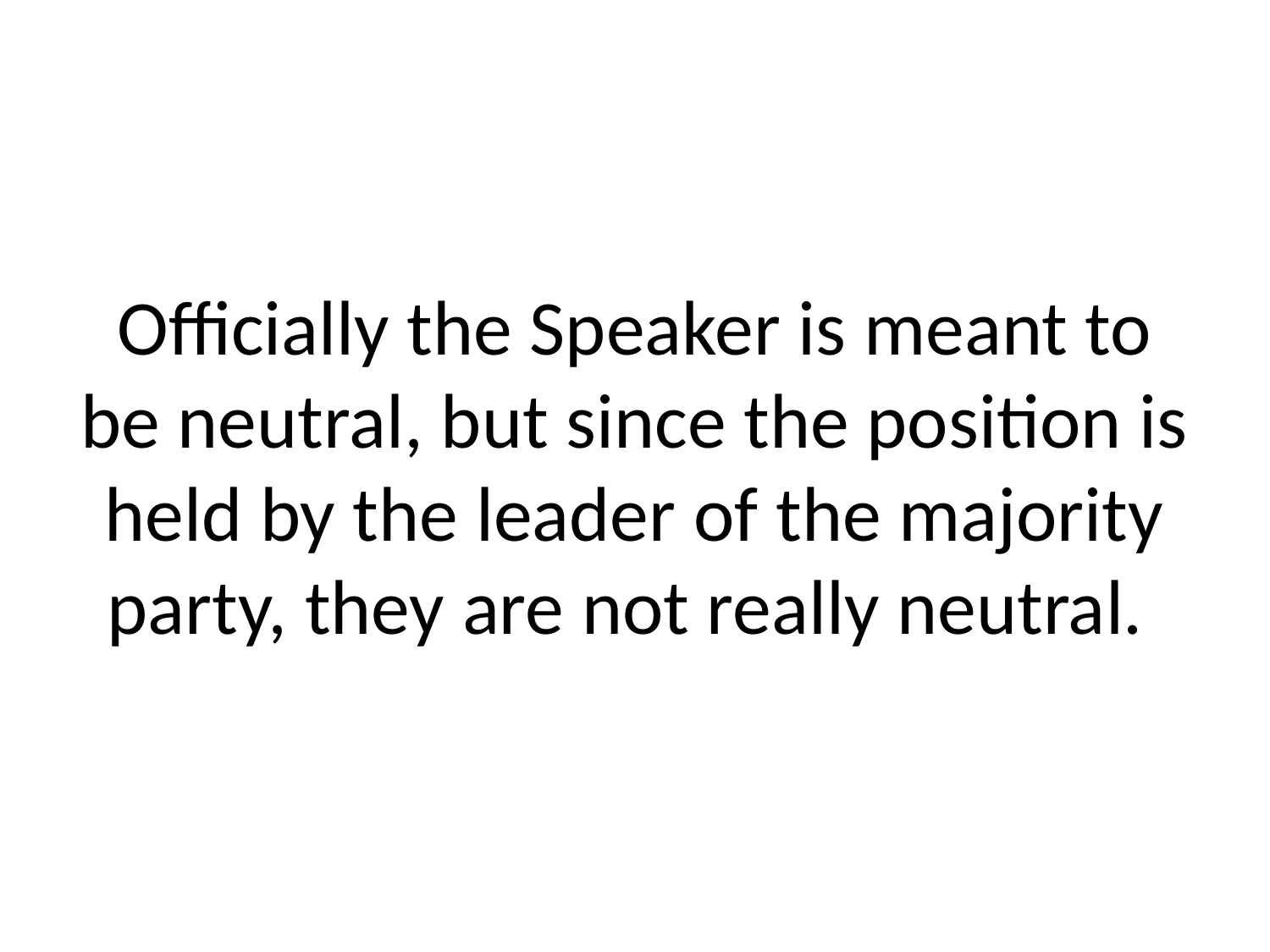

# Officially the Speaker is meant to be neutral, but since the position is held by the leader of the majority party, they are not really neutral.